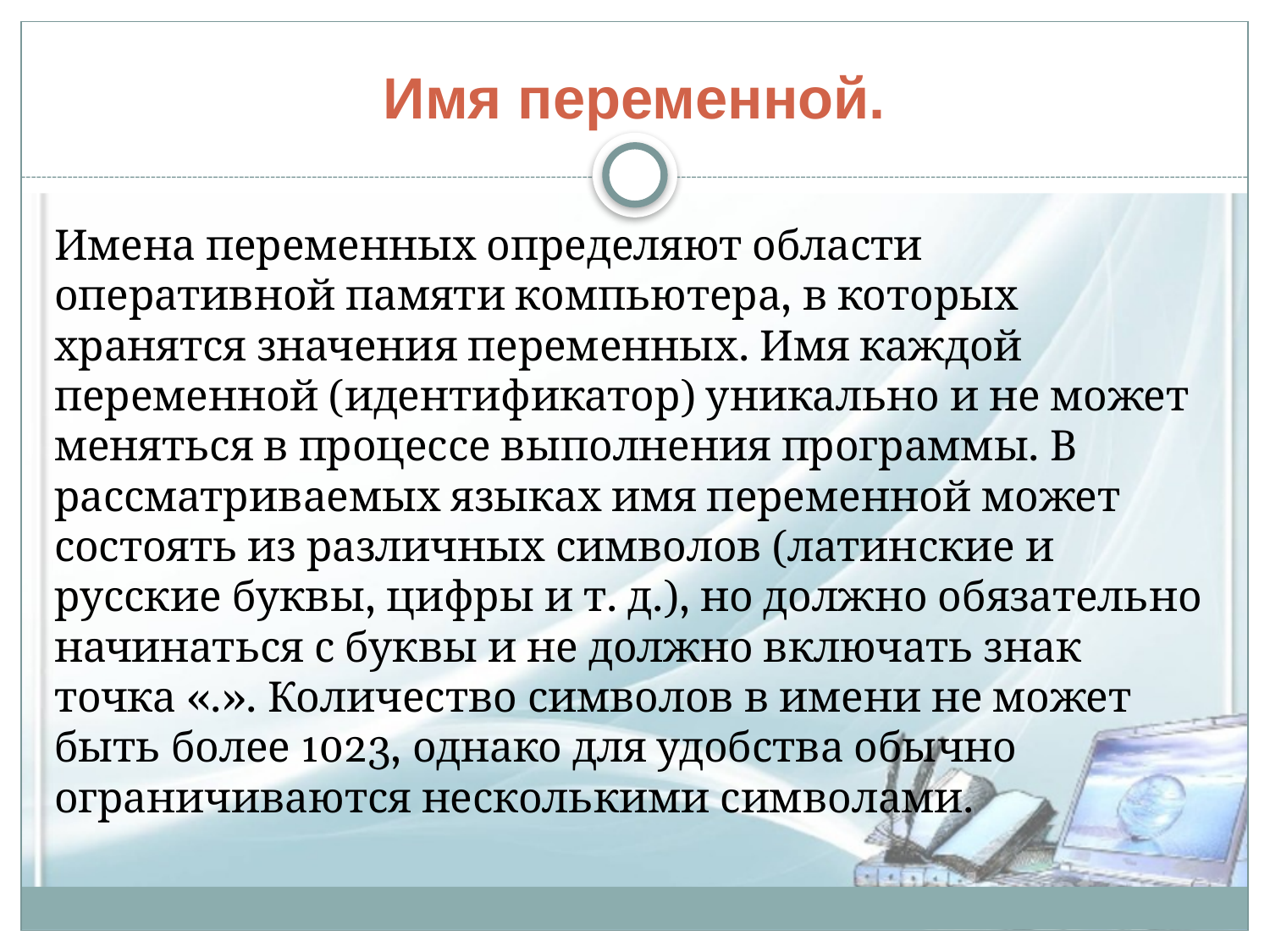

# Имя переменной.
Имена переменных определяют области оперативной памяти компьютера, в которых хранятся значения переменных. Имя каждой переменной (идентификатор) уникально и не может меняться в процессе выполнения программы. В рассматриваемых языках имя переменной может состоять из различных символов (латинские и русские буквы, цифры и т. д.), но должно обязательно начинаться с буквы и не должно включать знак точка «.». Количество символов в имени не может быть более 1023, однако для удобства обычно ограничиваются несколькими символами.